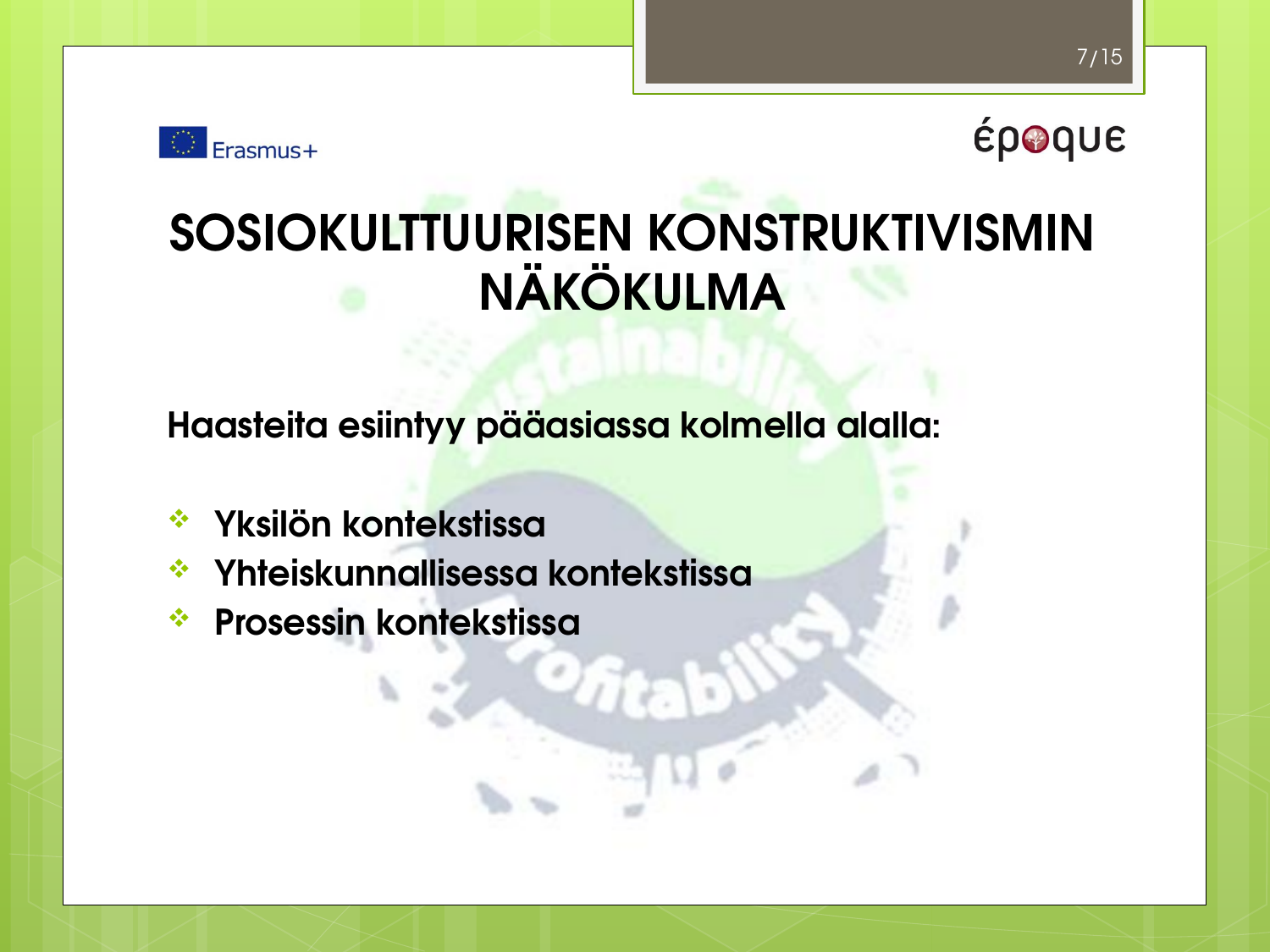

7/15
# SOSIOKULTTUURISEN KONSTRUKTIVISMIN NÄKÖKULMA
Haasteita esiintyy pääasiassa kolmella alalla:

Yksilön kontekstissa
Yhteiskunnallisessa kontekstissa
Prosessin kontekstissa